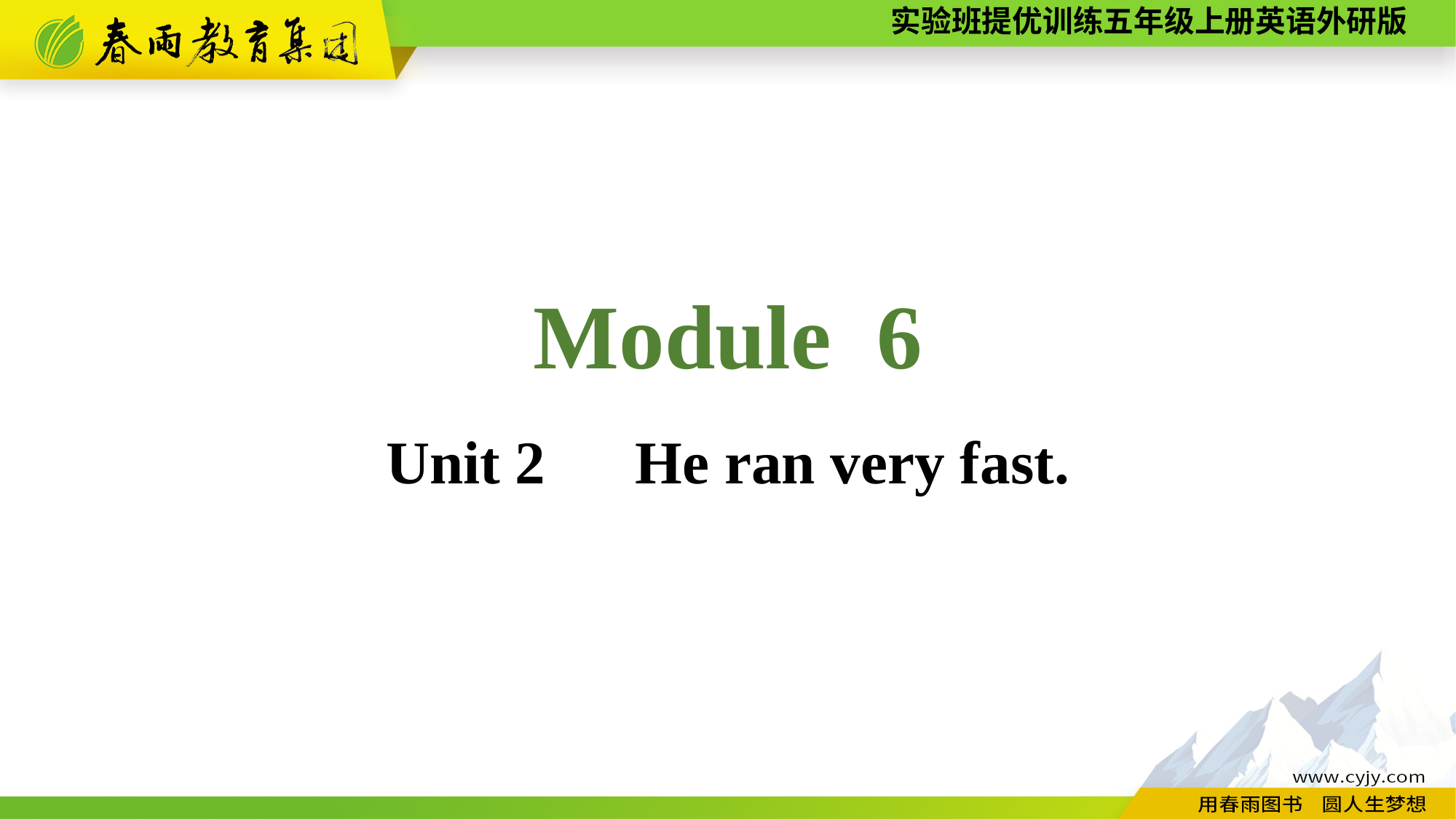

Module  6
Unit 2　He ran very fast.